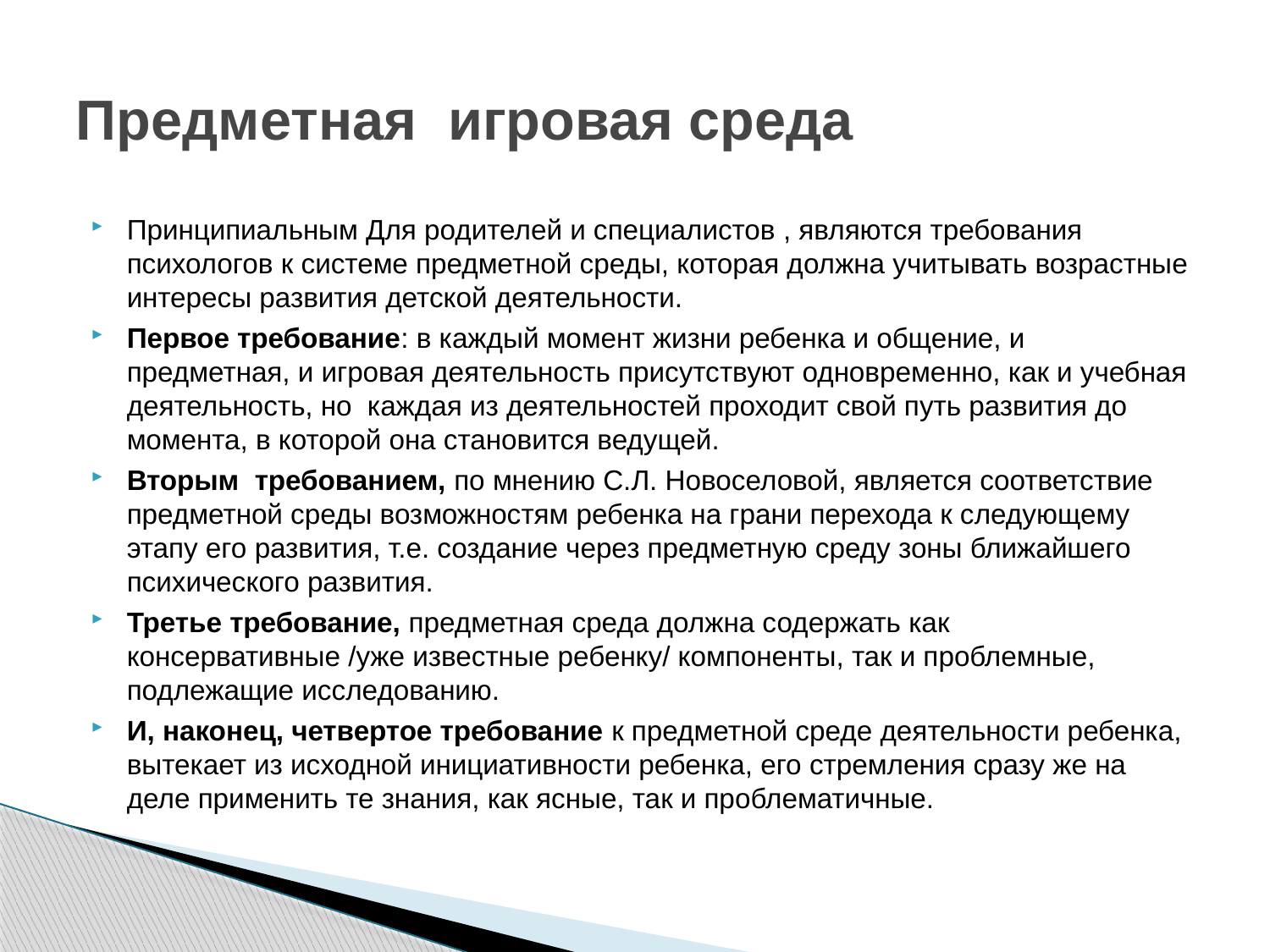

# Предметная  игровая среда
Принципиальным Для родителей и специалистов , являются требования психологов к системе предметной среды, которая должна учитывать возрастные интересы развития детской деятельности.
Первое требование: в каждый момент жизни ребенка и общение, и предметная, и игровая деятельность присутствуют одновременно, как и учебная деятельность, но  каждая из деятельностей проходит свой путь развития до момента, в которой она становится ведущей.
Вторым  требованием, по мнению С.Л. Новоселовой, является соответствие предметной среды возможностям ребенка на грани перехода к следующему этапу его развития, т.е. создание через предметную среду зоны ближайшего психического развития.
Третье требование, предметная среда должна содержать как консервативные /уже известные ребенку/ компоненты, так и проблемные, подлежащие исследованию.
И, наконец, четвертое требование к предметной среде деятельности ребенка, вытекает из исходной инициативности ребенка, его стремления сразу же на деле применить те знания, как ясные, так и проблематичные.